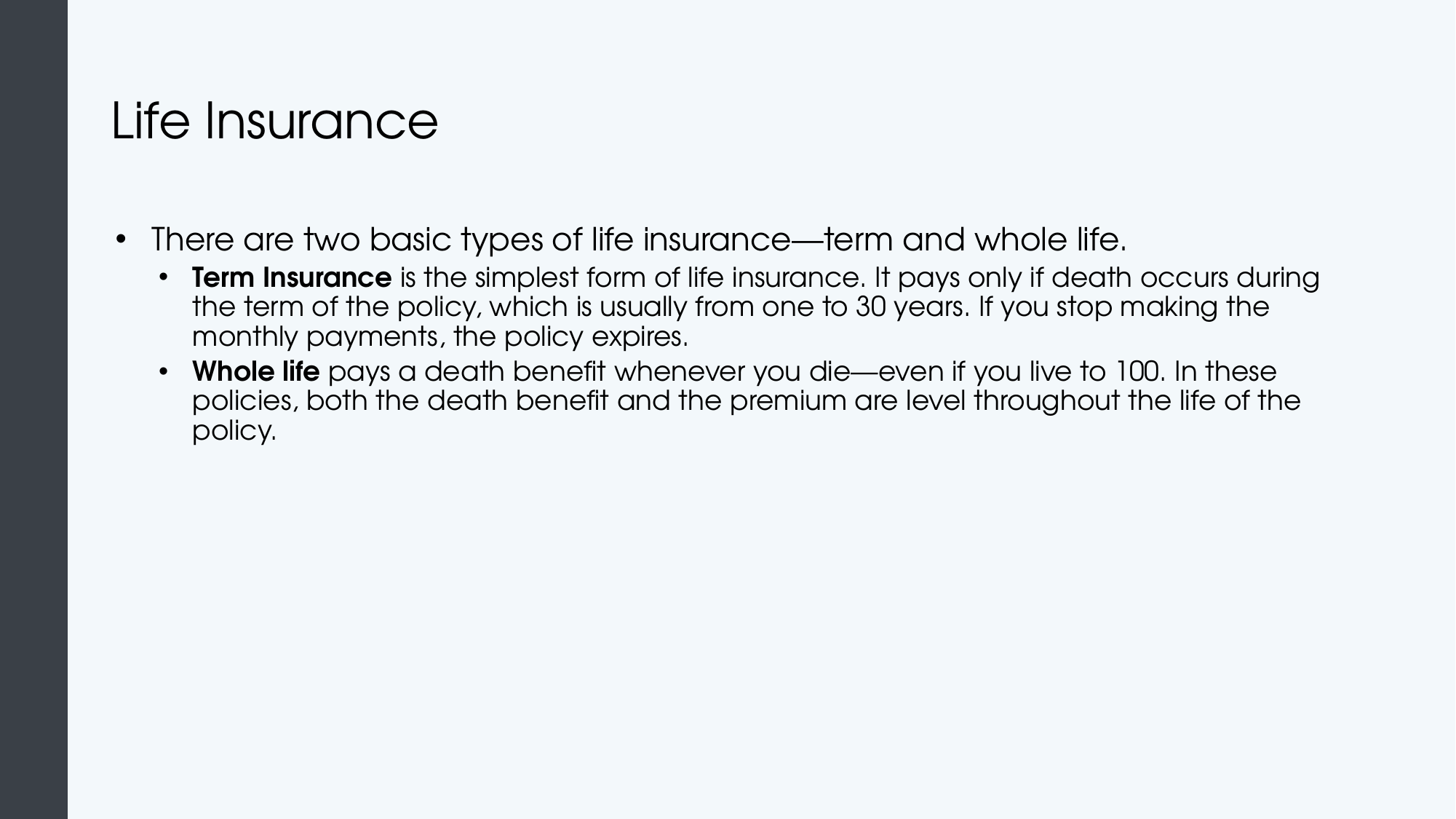

# Life Insurance
There are two basic types of life insurance—term and whole life.
Term Insurance is the simplest form of life insurance. It pays only if death occurs during the term of the policy, which is usually from one to 30 years. If you stop making the monthly payments, the policy expires.
Whole life pays a death benefit whenever you die—even if you live to 100. In these policies, both the death benefit and the premium are level throughout the life of the policy.